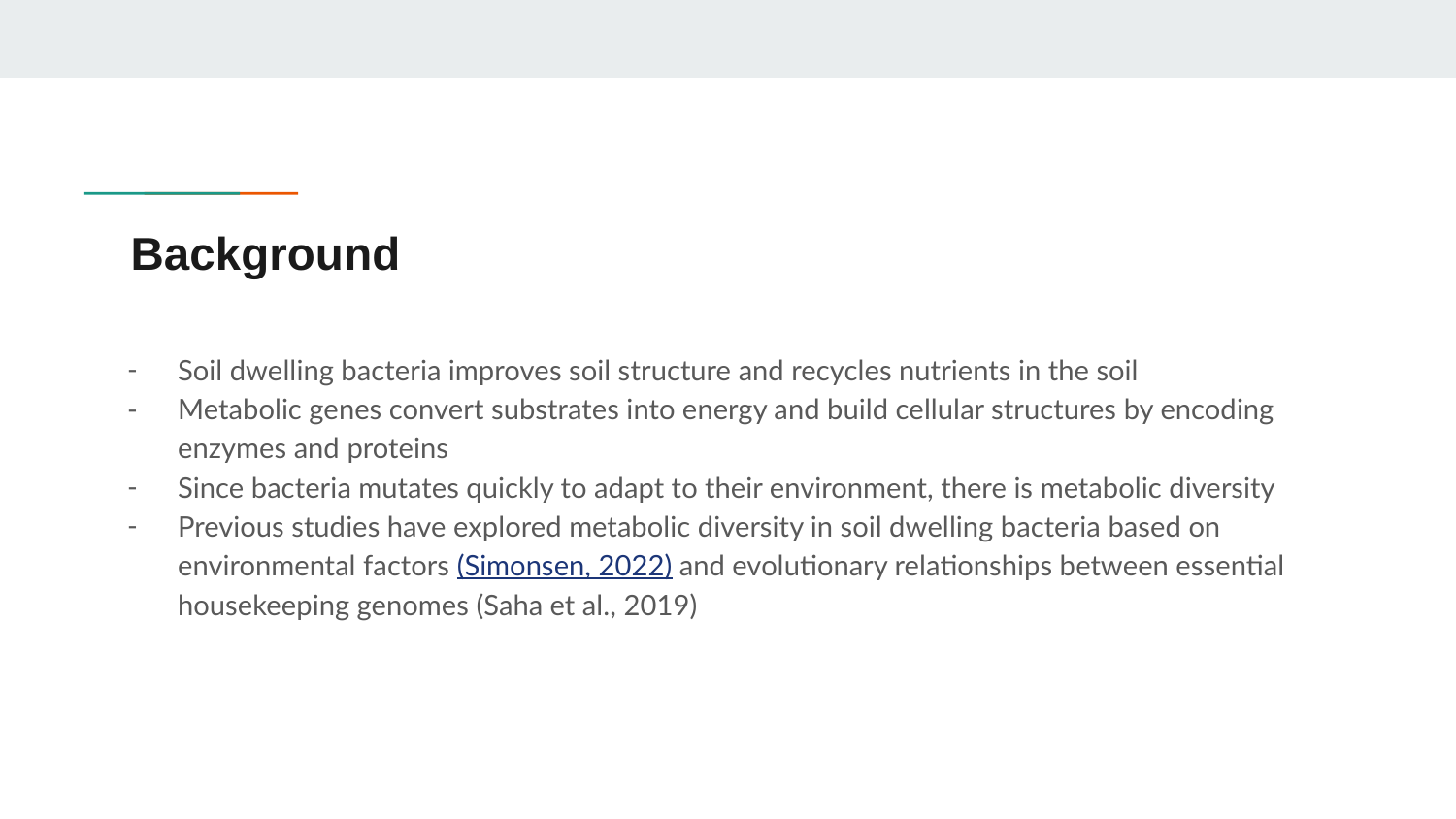

# Background
Soil dwelling bacteria improves soil structure and recycles nutrients in the soil
Metabolic genes convert substrates into energy and build cellular structures by encoding enzymes and proteins
Since bacteria mutates quickly to adapt to their environment, there is metabolic diversity
Previous studies have explored metabolic diversity in soil dwelling bacteria based on environmental factors (Simonsen, 2022) and evolutionary relationships between essential housekeeping genomes (Saha et al., 2019)